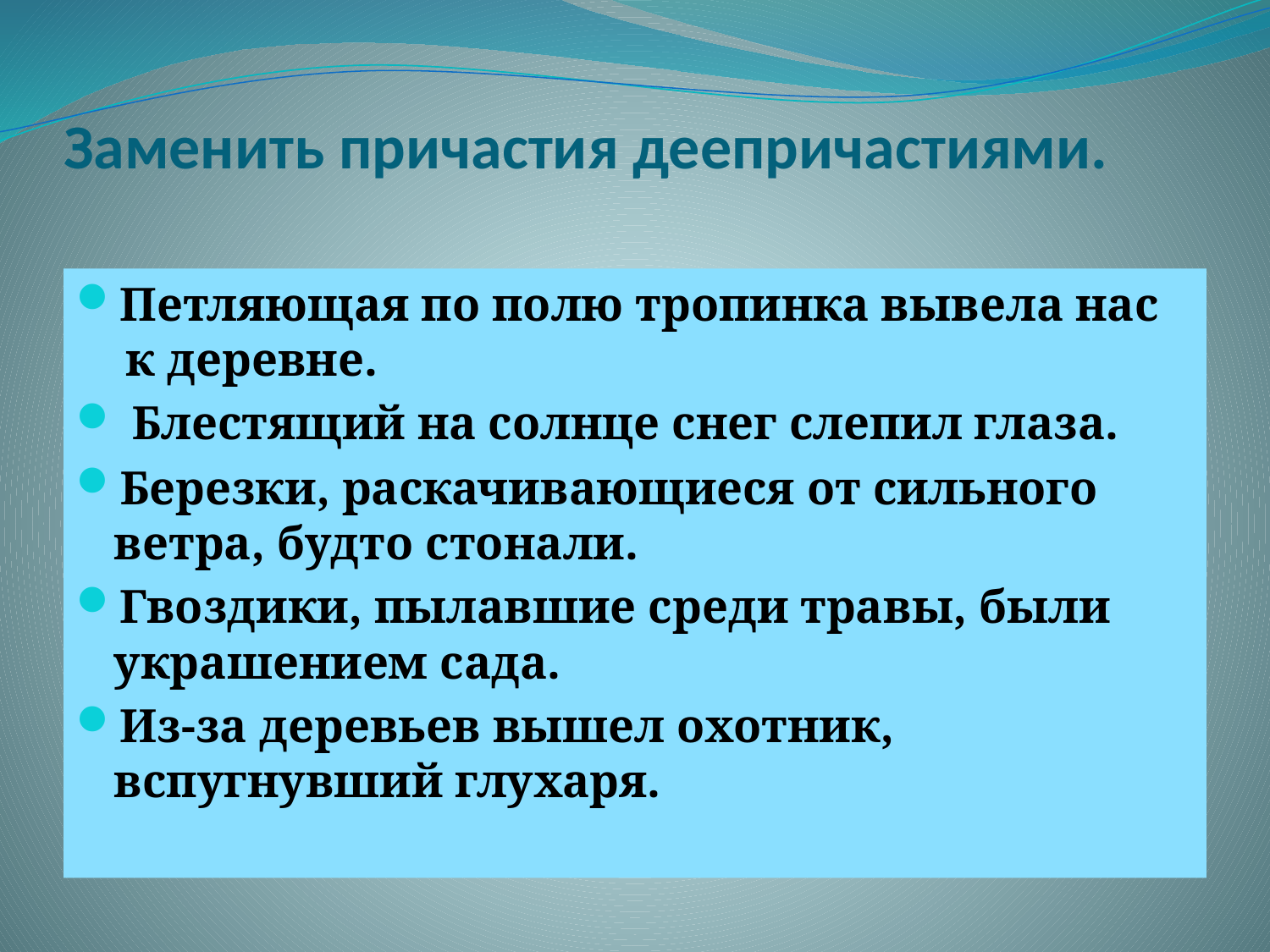

# Заменить причастия деепричастиями.
Петляющая по полю тропинка вывела нас  к деревне.
 Блестящий на солнце снег слепил глаза.
Березки, раскачивающиеся от сильного ветра, будто стонали.
Гвоздики, пылавшие среди травы, были украшением сада.
Из-за деревьев вышел охотник, вспугнувший глухаря.